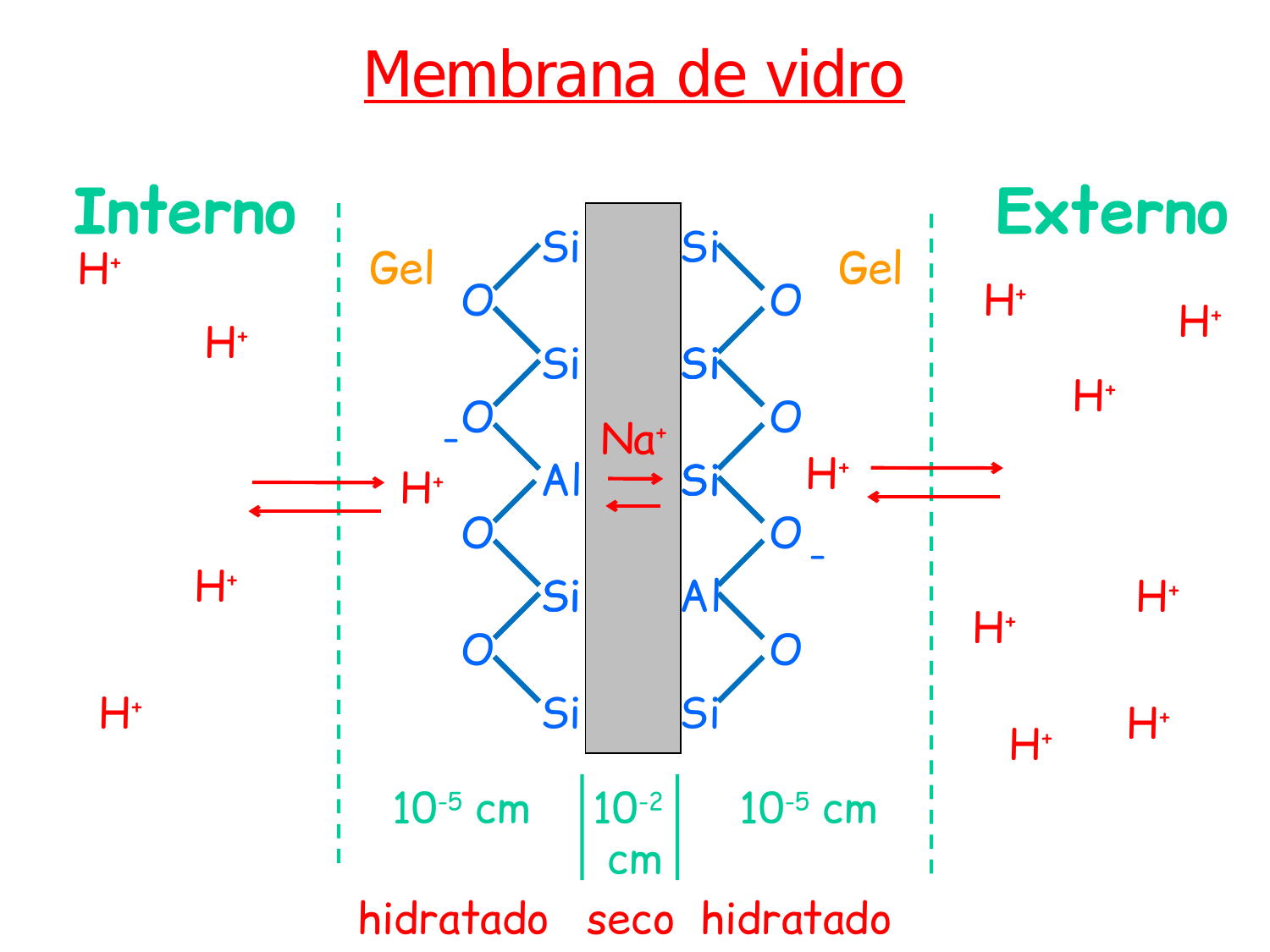

Membrana de vidro
Interno
Externo

Si
O

Si
O

Al
O

Si
Si
O

Si
Si

O
Si

Si

O
Si

Si

O
Al

O
Si

Gel
Gel
H+
H+
H+
H+
H+
-
Na+
H+
H+
-
H+
H+
H+
H+
H+
H+
10-5 cm     10-2      10-5 cm
cm

hidratado   seco  hidratado